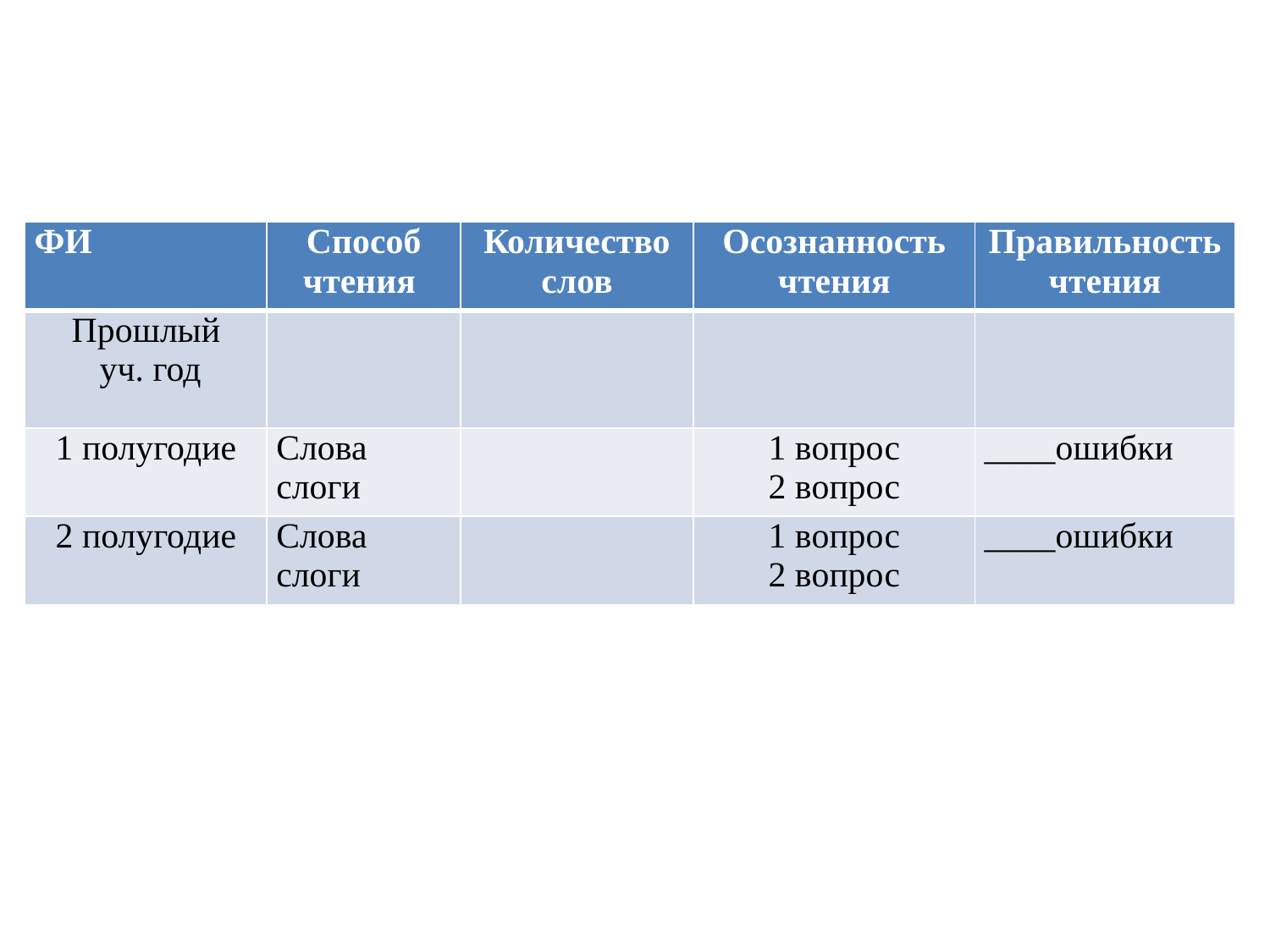

#
| ФИ | Способ чтения | Количество слов | Осознанность чтения | Правильность чтения |
| --- | --- | --- | --- | --- |
| Прошлый уч. год |  |  |  |  |
| 1 полугодие | Слова слоги |  | 1 вопрос 2 вопрос | \_\_\_\_ошибки |
| 2 полугодие | Слова слоги |  | 1 вопрос 2 вопрос | \_\_\_\_ошибки |